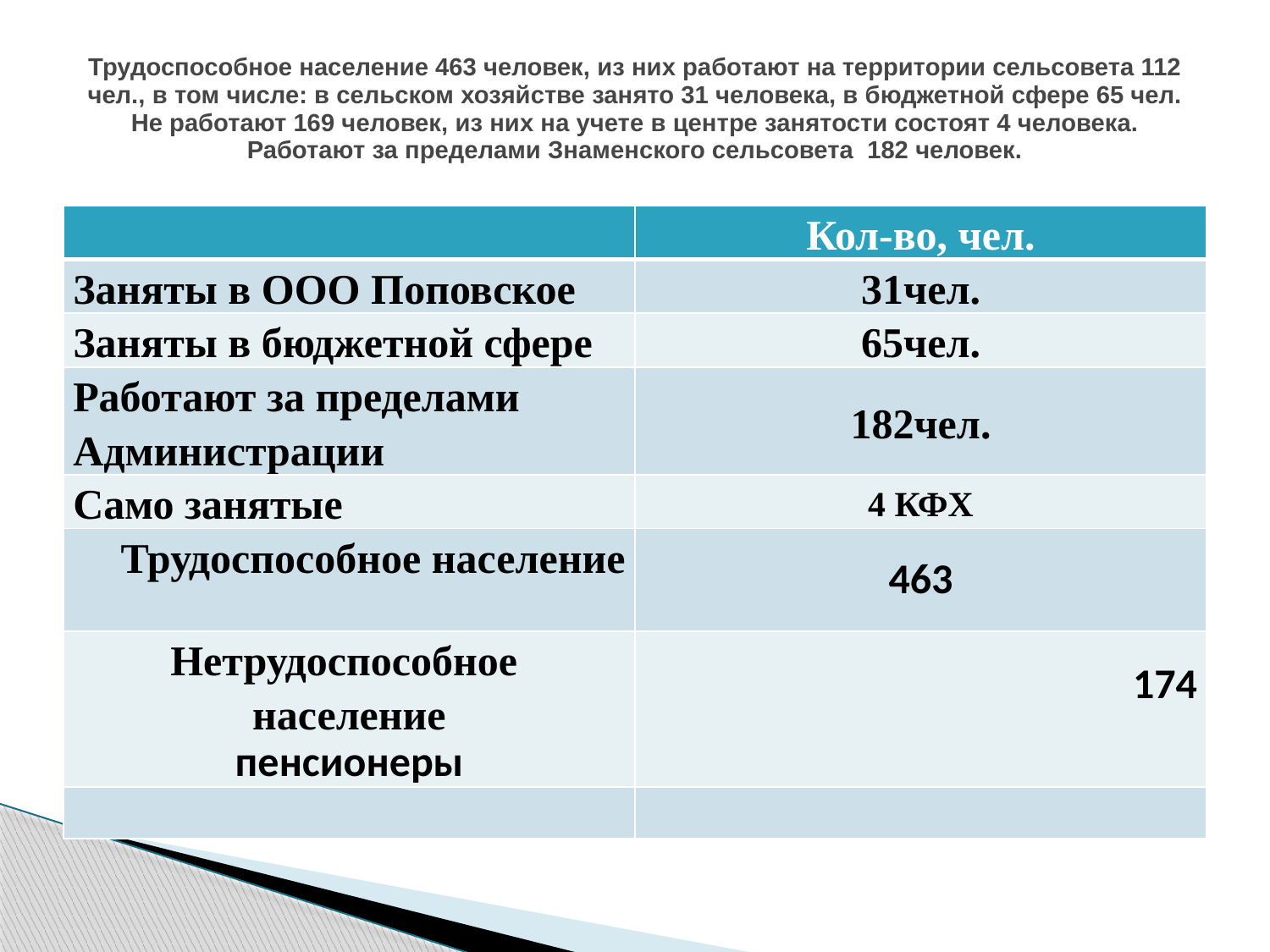

# Трудоспособное население 463 человек, из них работают на территории сельсовета 112 чел., в том числе: в сельском хозяйстве занято 31 человека, в бюджетной сфере 65 чел. Не работают 169 человек, из них на учете в центре занятости состоят 4 человека. Работают за пределами Знаменского сельсовета  182 человек.
|  | Кол-во, чел. |
| --- | --- |
| Заняты в ООО Поповское | 31чел. |
| Заняты в бюджетной сфере | 65чел. |
| Работают за пределами Администрации | 182чел. |
| Само занятые | 4 КФХ |
| Трудоспособное население | 463 |
| Нетрудоспособное население пенсионеры | 174 |
|  |  |